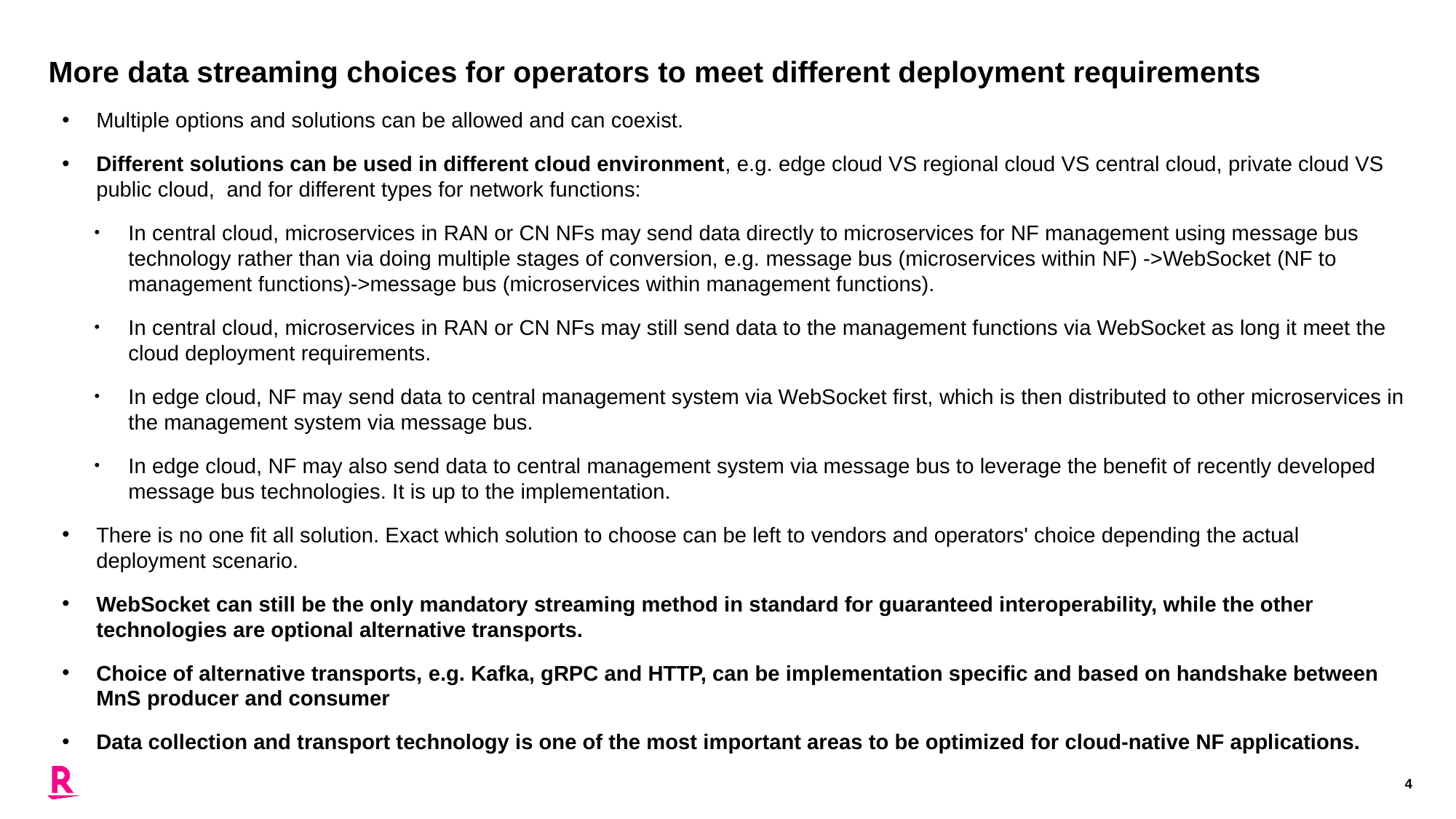

# More data streaming choices for operators to meet different deployment requirements
Multiple options and solutions can be allowed and can coexist.
Different solutions can be used in different cloud environment, e.g. edge cloud VS regional cloud VS central cloud, private cloud VS public cloud,  and for different types for network functions:
In central cloud, microservices in RAN or CN NFs may send data directly to microservices for NF management using message bus technology rather than via doing multiple stages of conversion, e.g. message bus (microservices within NF) ->WebSocket (NF to management functions)->message bus (microservices within management functions).
In central cloud, microservices in RAN or CN NFs may still send data to the management functions via WebSocket as long it meet the cloud deployment requirements.
In edge cloud, NF may send data to central management system via WebSocket first, which is then distributed to other microservices in the management system via message bus.
In edge cloud, NF may also send data to central management system via message bus to leverage the benefit of recently developed message bus technologies. It is up to the implementation.
There is no one fit all solution. Exact which solution to choose can be left to vendors and operators' choice depending the actual deployment scenario.
WebSocket can still be the only mandatory streaming method in standard for guaranteed interoperability, while the other technologies are optional alternative transports.
Choice of alternative transports, e.g. Kafka, gRPC and HTTP, can be implementation specific and based on handshake between MnS producer and consumer
Data collection and transport technology is one of the most important areas to be optimized for cloud-native NF applications.